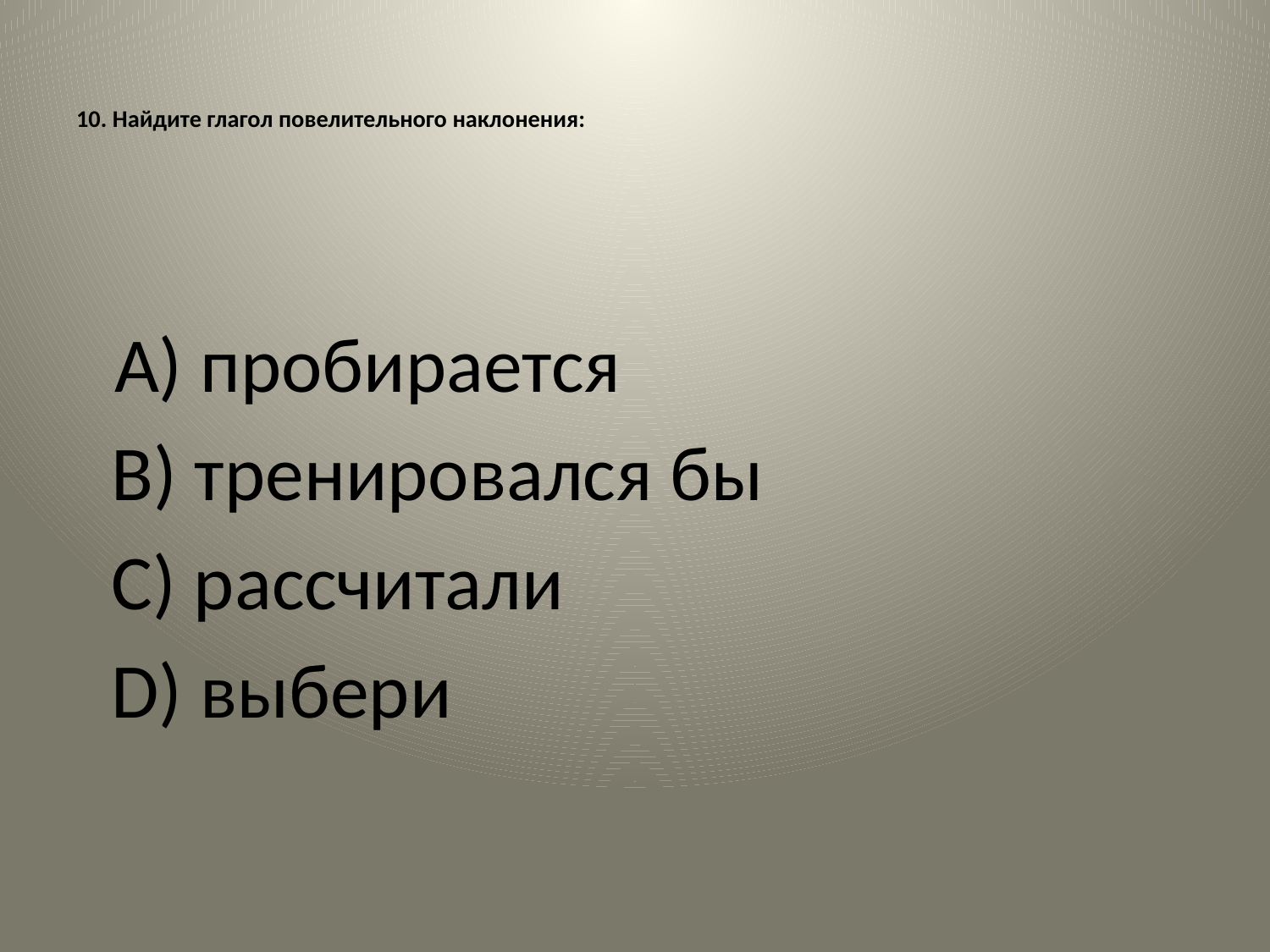

# 10. Найдите глагол повелительного наклонения:

   A) пробирается
  B) тренировался бы
  C) рассчитали
  D) выбери